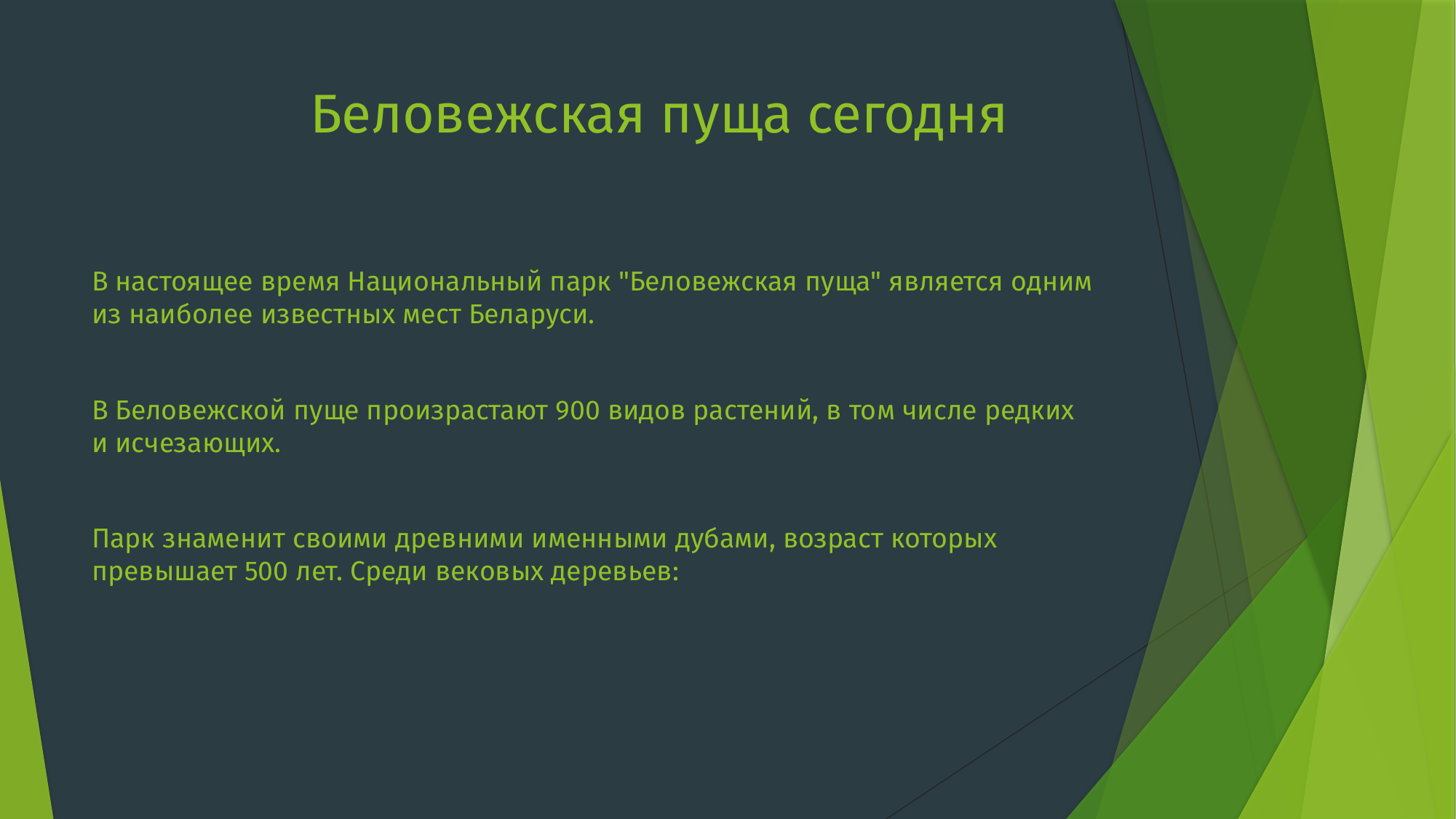

# Беловежская пуща сегодня
В настоящее время Национальный парк "Беловежская пуща" является одним из наиболее известных мест Беларуси.

В Беловежской пуще произрастают 900 видов растений, в том числе редких и исчезающих.

Парк знаменит своими древними именными дубами, возраст которых превышает 500 лет. Среди вековых деревьев: